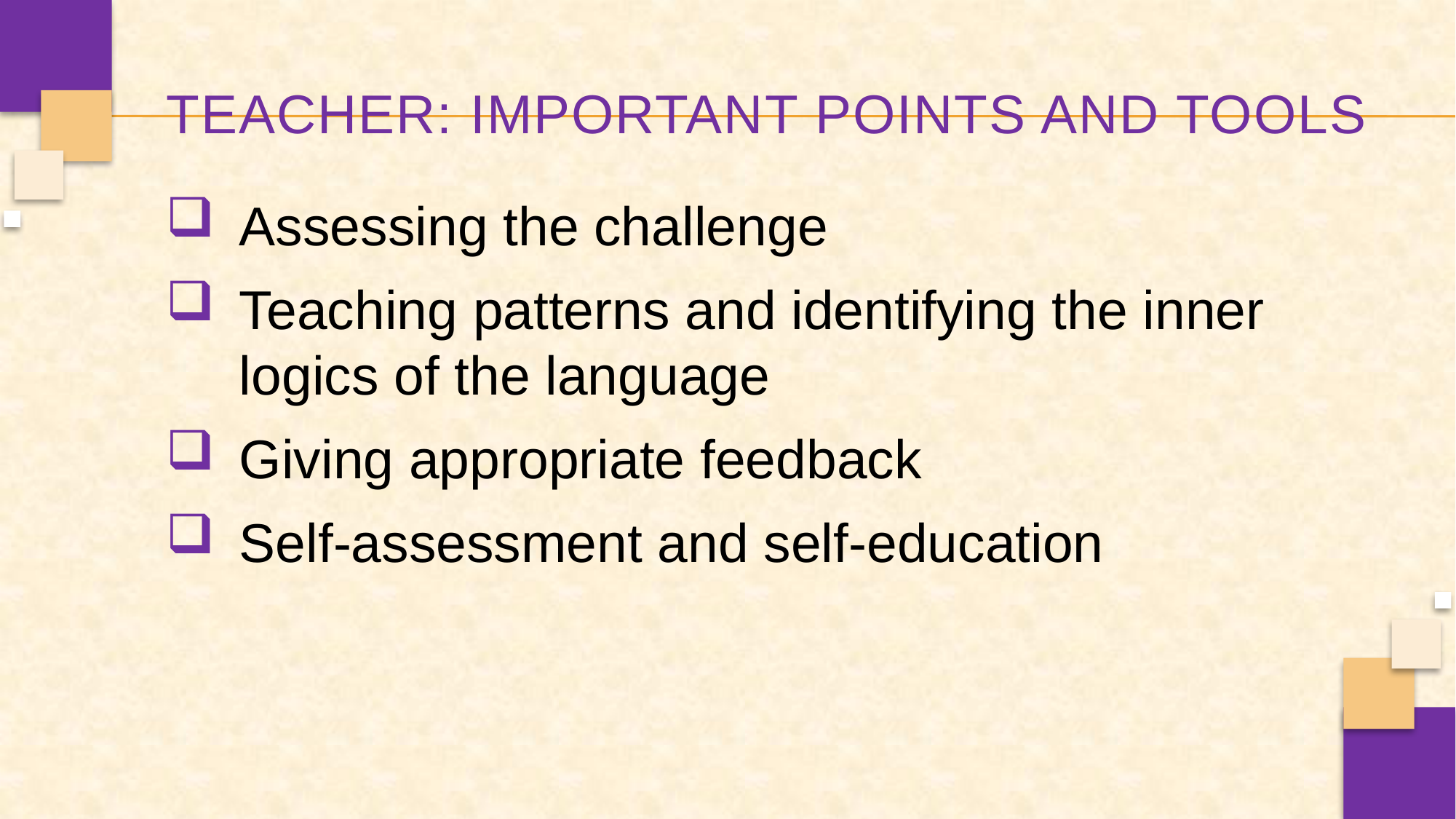

Teacher: Important points and tools
Assessing the challenge
Teaching patterns and identifying the inner logics of the language
Giving appropriate feedback
Self-assessment and self-education